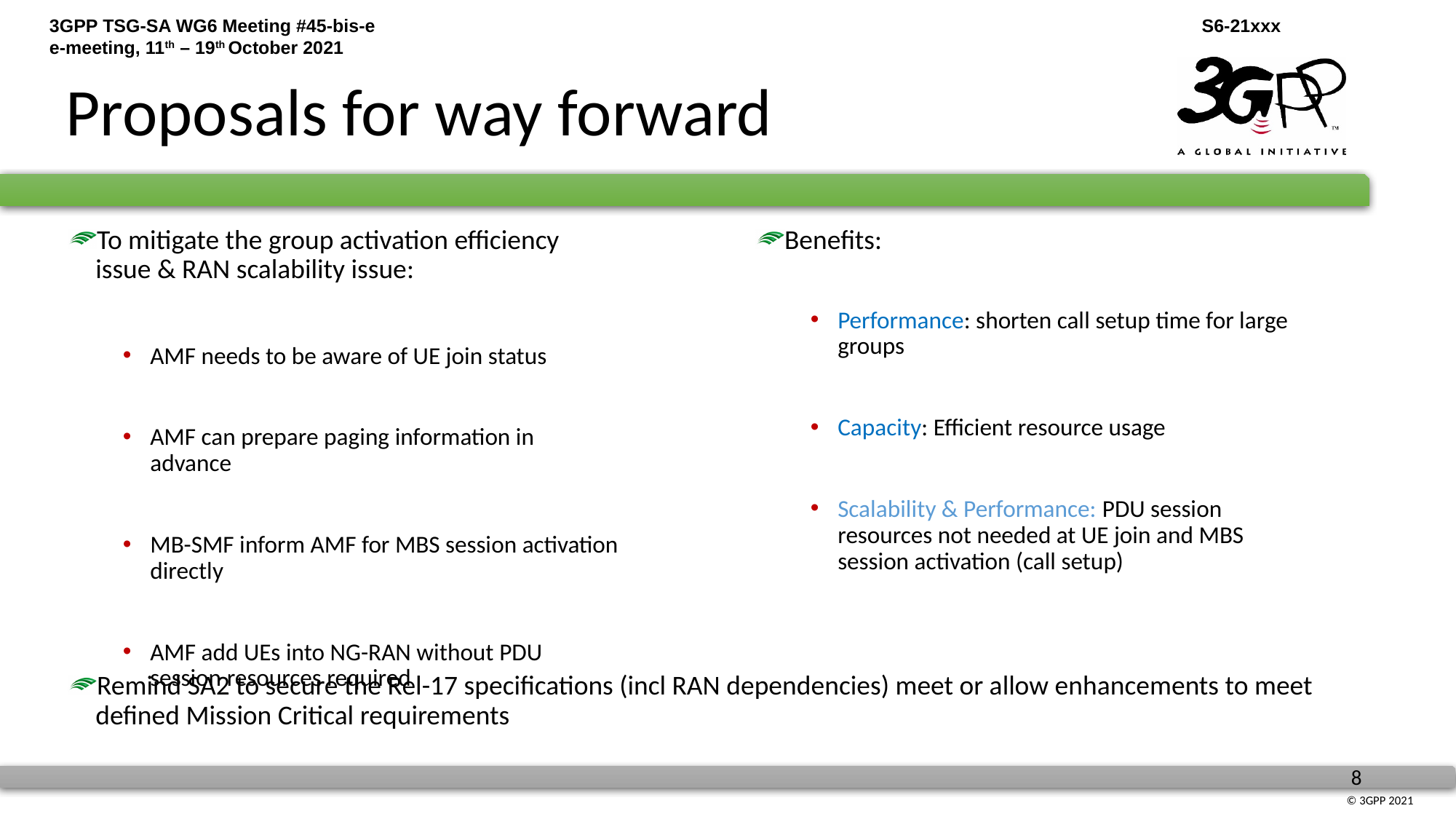

# Proposals for way forward
Benefits:

Performance: shorten call setup time for large groups

Capacity: Efficient resource usage

Scalability & Performance: PDU session resources not needed at UE join and MBS session activation (call setup)

To mitigate the group activation efficiency issue & RAN scalability issue:

AMF needs to be aware of UE join status

AMF can prepare paging information in advance

MB-SMF inform AMF for MBS session activation directly

AMF add UEs into NG-RAN without PDU session resources required

Remind SA2 to secure the Rel-17 specifications (incl RAN dependencies) meet or allow enhancements to meet defined Mission Critical requirements